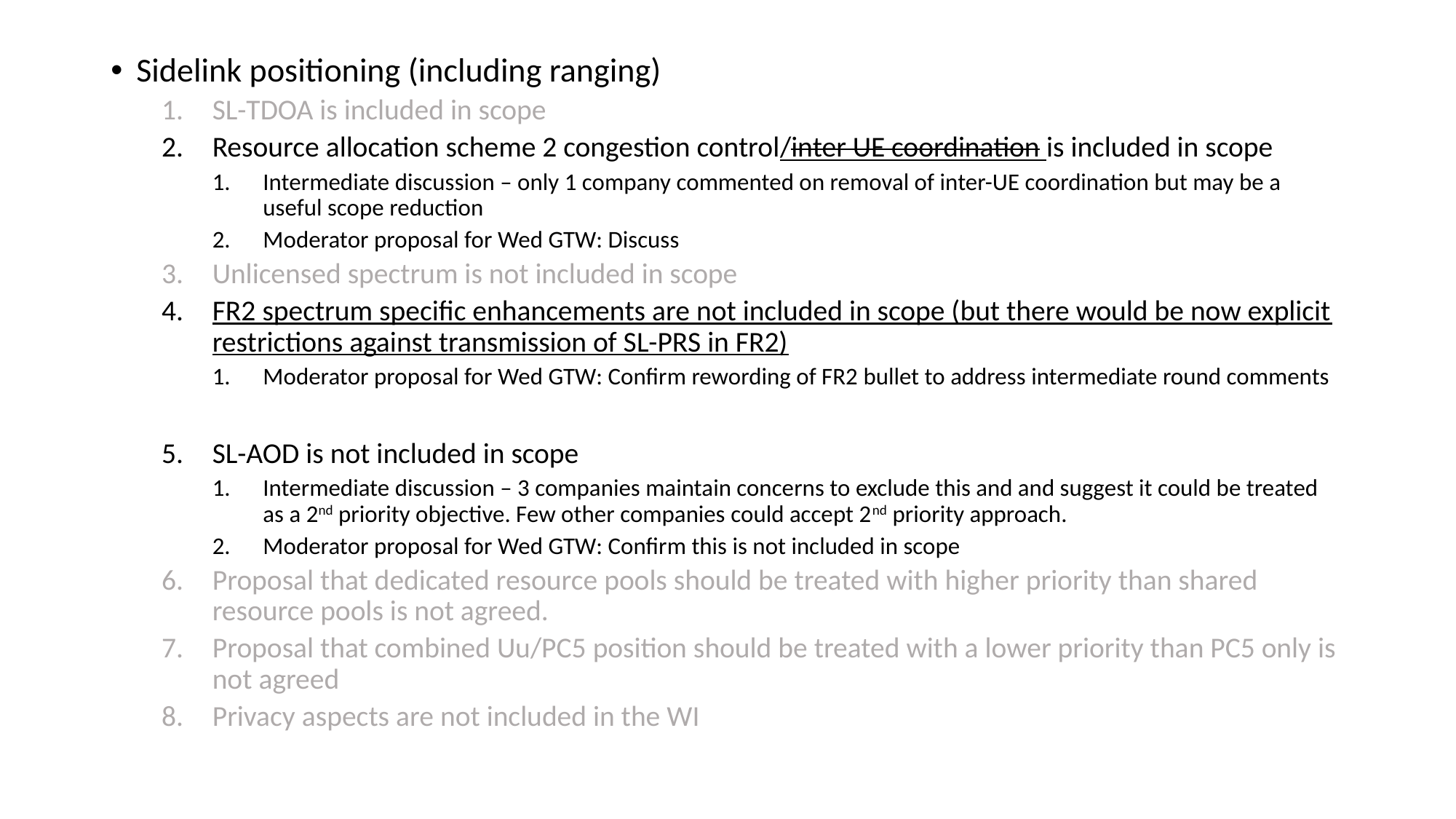

Sidelink positioning (including ranging)
SL-TDOA is included in scope
Resource allocation scheme 2 congestion control/inter UE coordination is included in scope
Intermediate discussion – only 1 company commented on removal of inter-UE coordination but may be a useful scope reduction
Moderator proposal for Wed GTW: Discuss
Unlicensed spectrum is not included in scope
FR2 spectrum specific enhancements are not included in scope (but there would be now explicit restrictions against transmission of SL-PRS in FR2)
Moderator proposal for Wed GTW: Confirm rewording of FR2 bullet to address intermediate round comments

SL-AOD is not included in scope
Intermediate discussion – 3 companies maintain concerns to exclude this and and suggest it could be treated as a 2nd priority objective. Few other companies could accept 2nd priority approach.
Moderator proposal for Wed GTW: Confirm this is not included in scope
Proposal that dedicated resource pools should be treated with higher priority than shared resource pools is not agreed.
Proposal that combined Uu/PC5 position should be treated with a lower priority than PC5 only is not agreed
Privacy aspects are not included in the WI